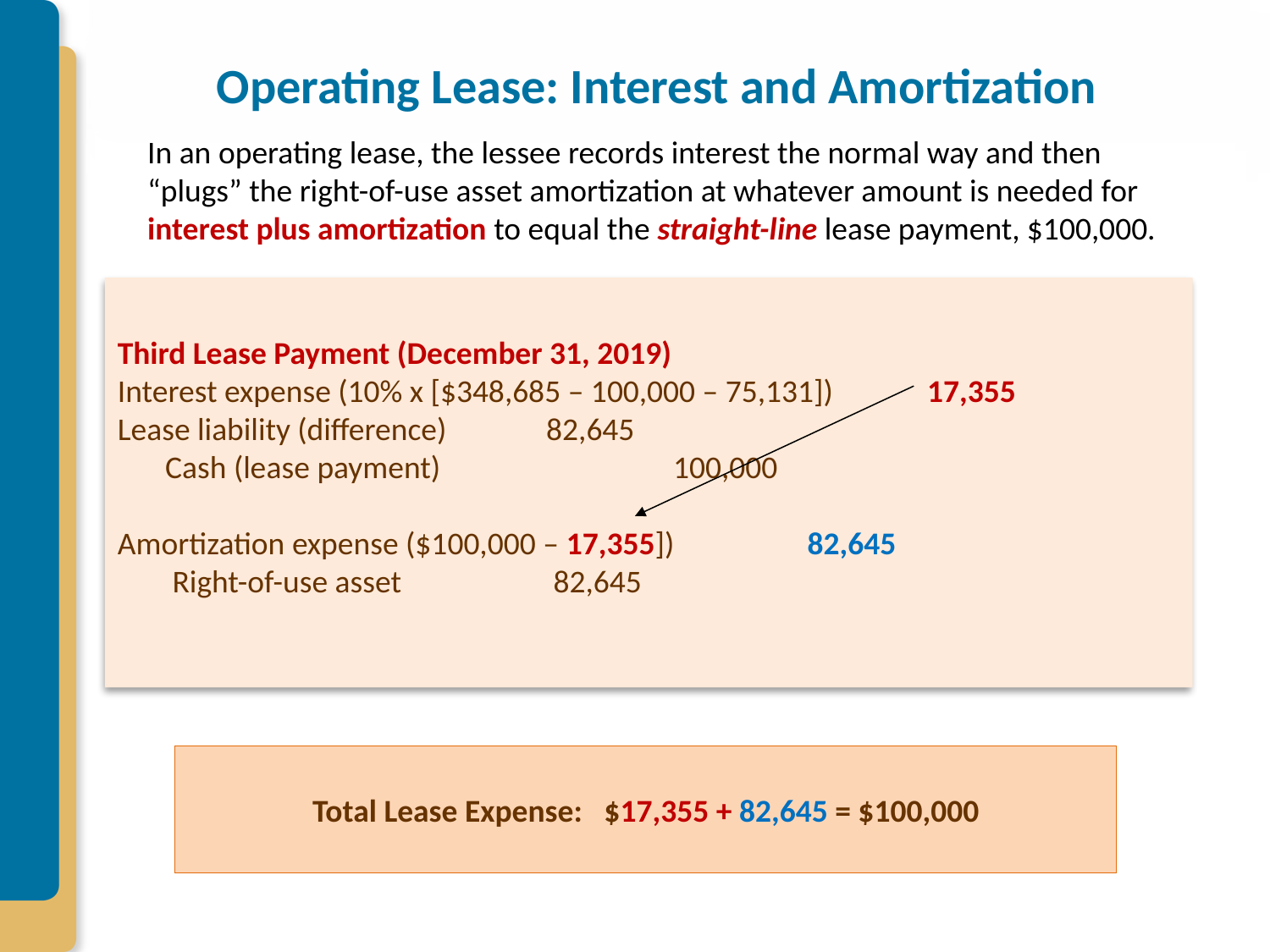

# Operating Lease: Interest and Amortization
In an operating lease, the lessee records interest the normal way and then “plugs” the right-of-use asset amortization at whatever amount is needed for interest plus amortization to equal the straight-line lease payment, $100,000.

Third Lease Payment (December 31, 2019)
Interest expense (10% x [$348,685 – 100,000 – 75,131])	17,355
Lease liability (difference)	82,645
Cash (lease payment)		100,000

Amortization expense ($100,000 – 17,355]) 	 82,645
 Right-of-use asset 	 	 82,645

Total Lease Expense:   $17,355 + 82,645 = $100,000